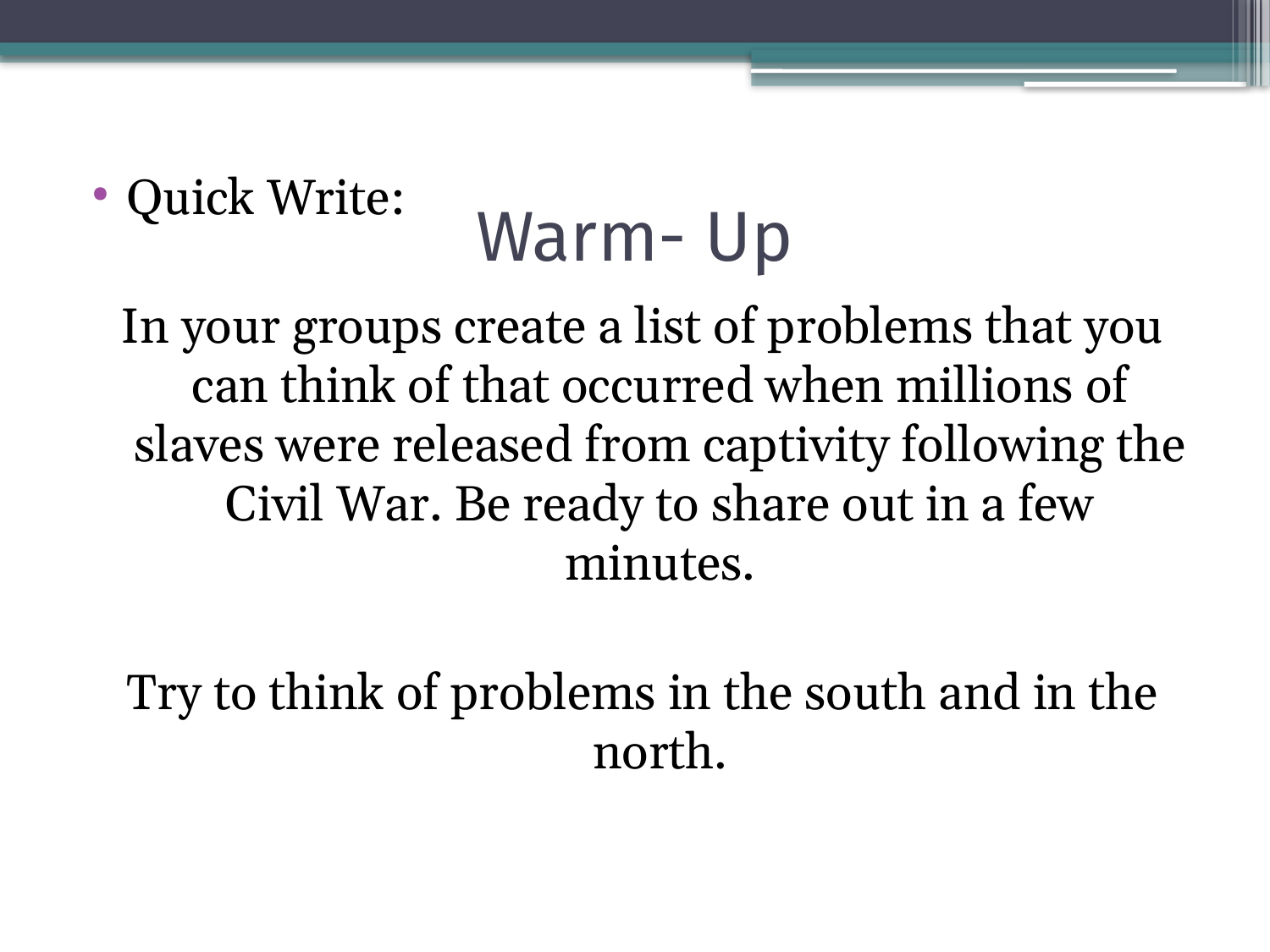

# Warm- Up
Quick Write:

In your groups create a list of problems that you can think of that occurred when millions of slaves were released from captivity following the Civil War. Be ready to share out in a few minutes.

Try to think of problems in the south and in the north.